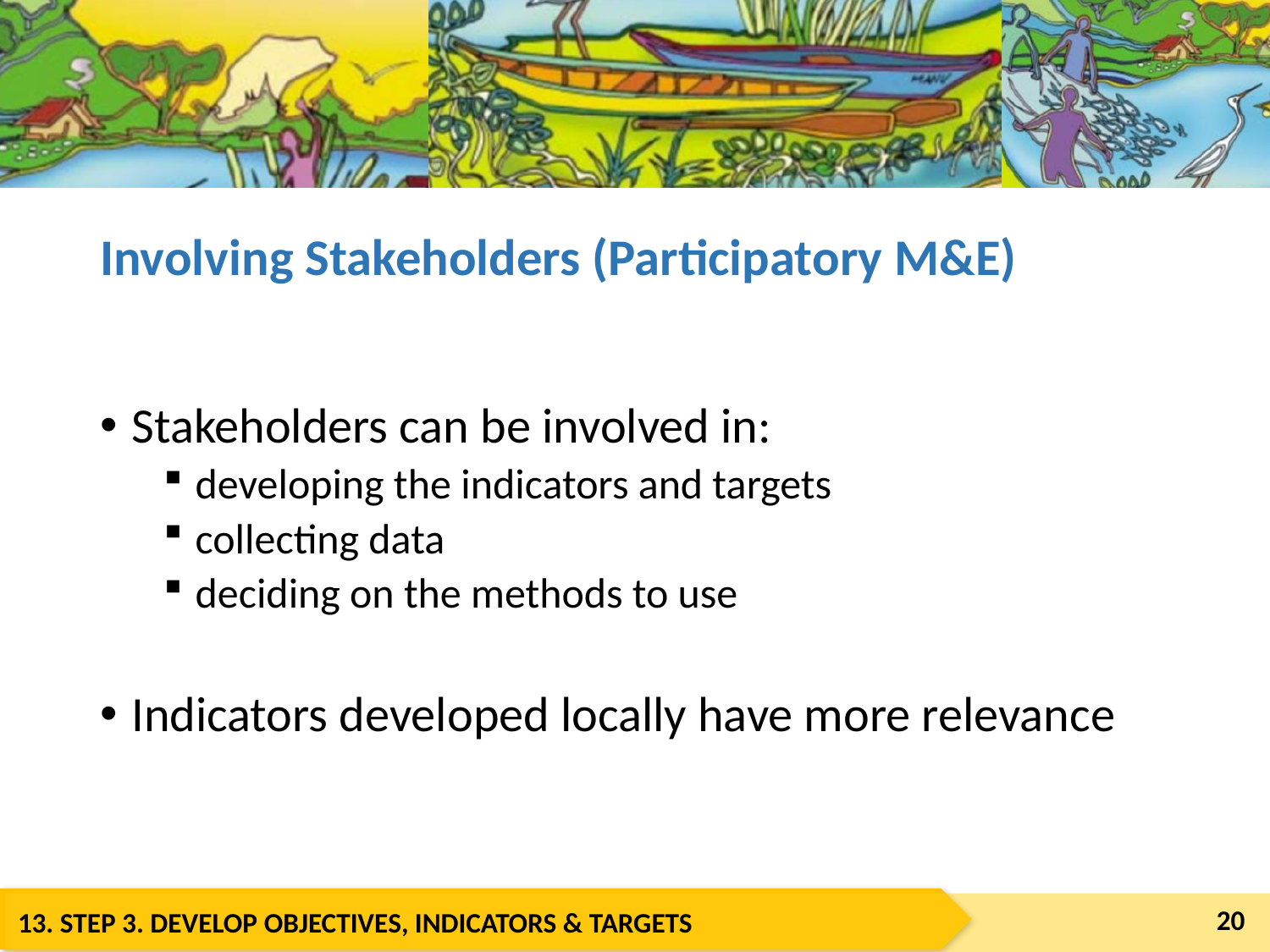

# Involving Stakeholders (Participatory M&E)
Stakeholders can be involved in:
developing the indicators and targets
collecting data
deciding on the methods to use

Indicators developed locally have more relevance

20